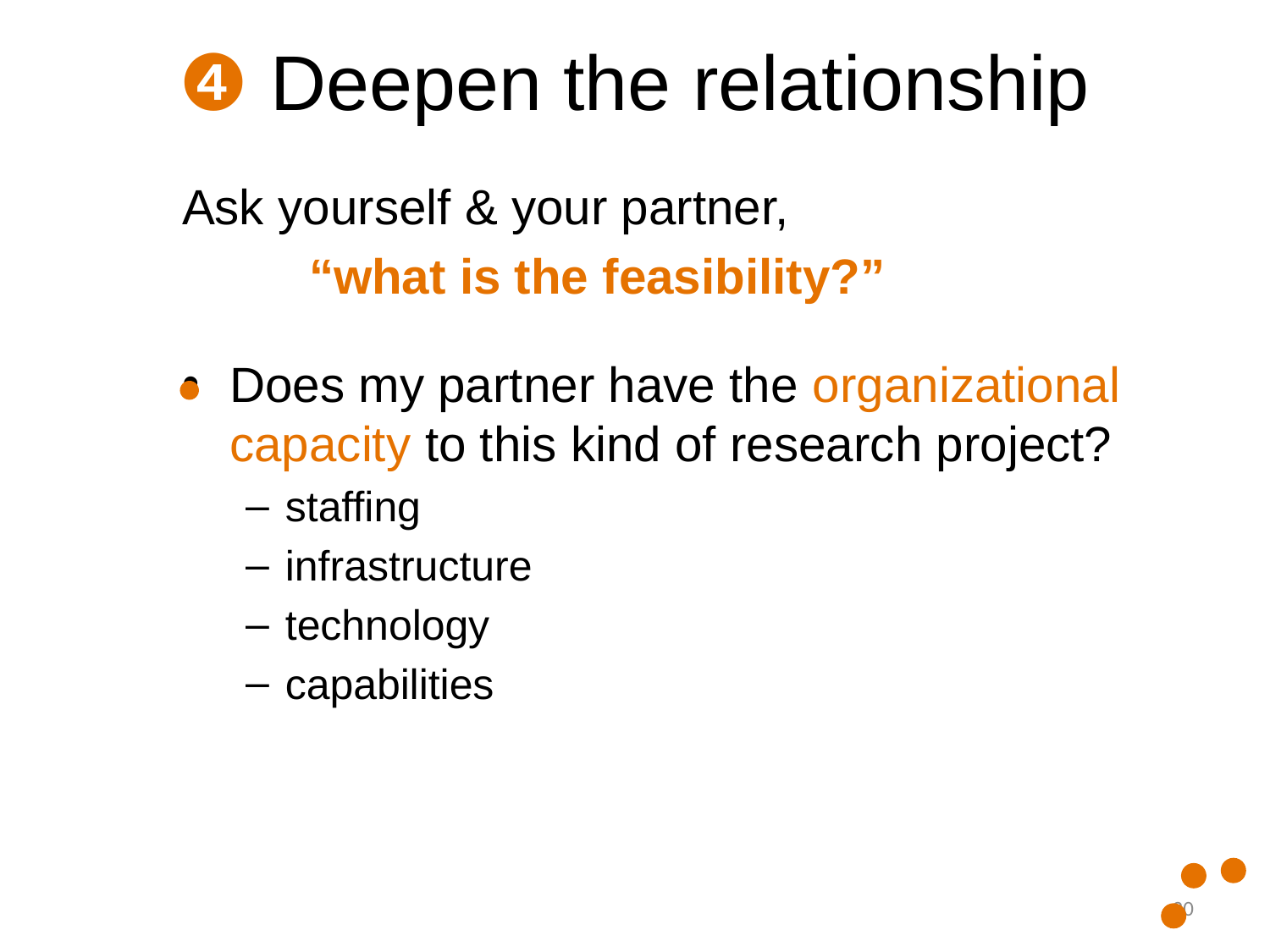

# ❹ Deepen the relationship
Ask yourself & your partner,
	“what is the feasibility?”

Does my partner have the organizational capacity to this kind of research project?
staffing
infrastructure
technology
capabilities

20